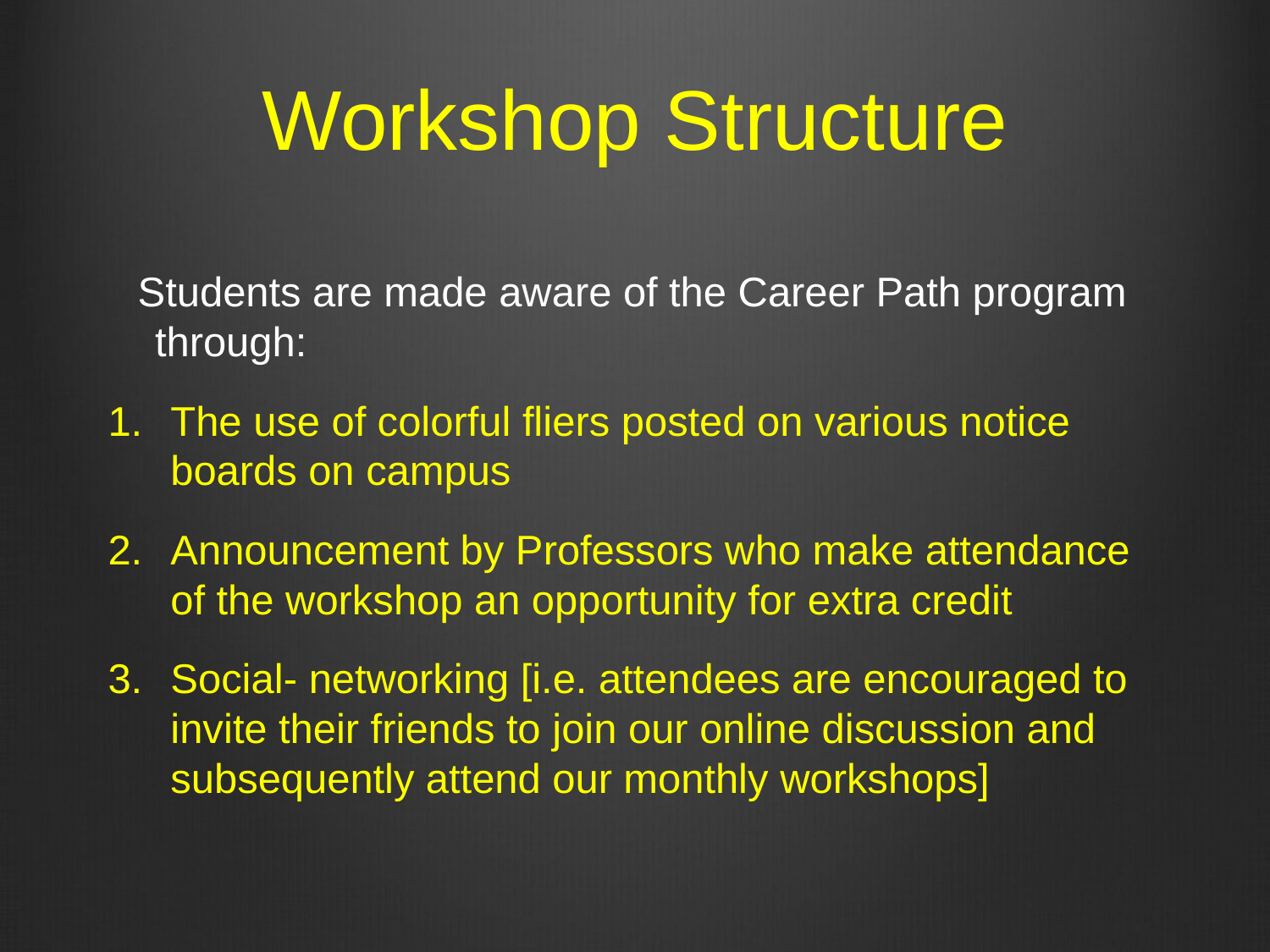

# Workshop Structure
   Students are made aware of the Career Path program  through:
The use of colorful fliers posted on various notice boards on campus
Announcement by Professors who make attendance of the workshop an opportunity for extra credit
Social- networking [i.e. attendees are encouraged to invite their friends to join our online discussion and subsequently attend our monthly workshops]